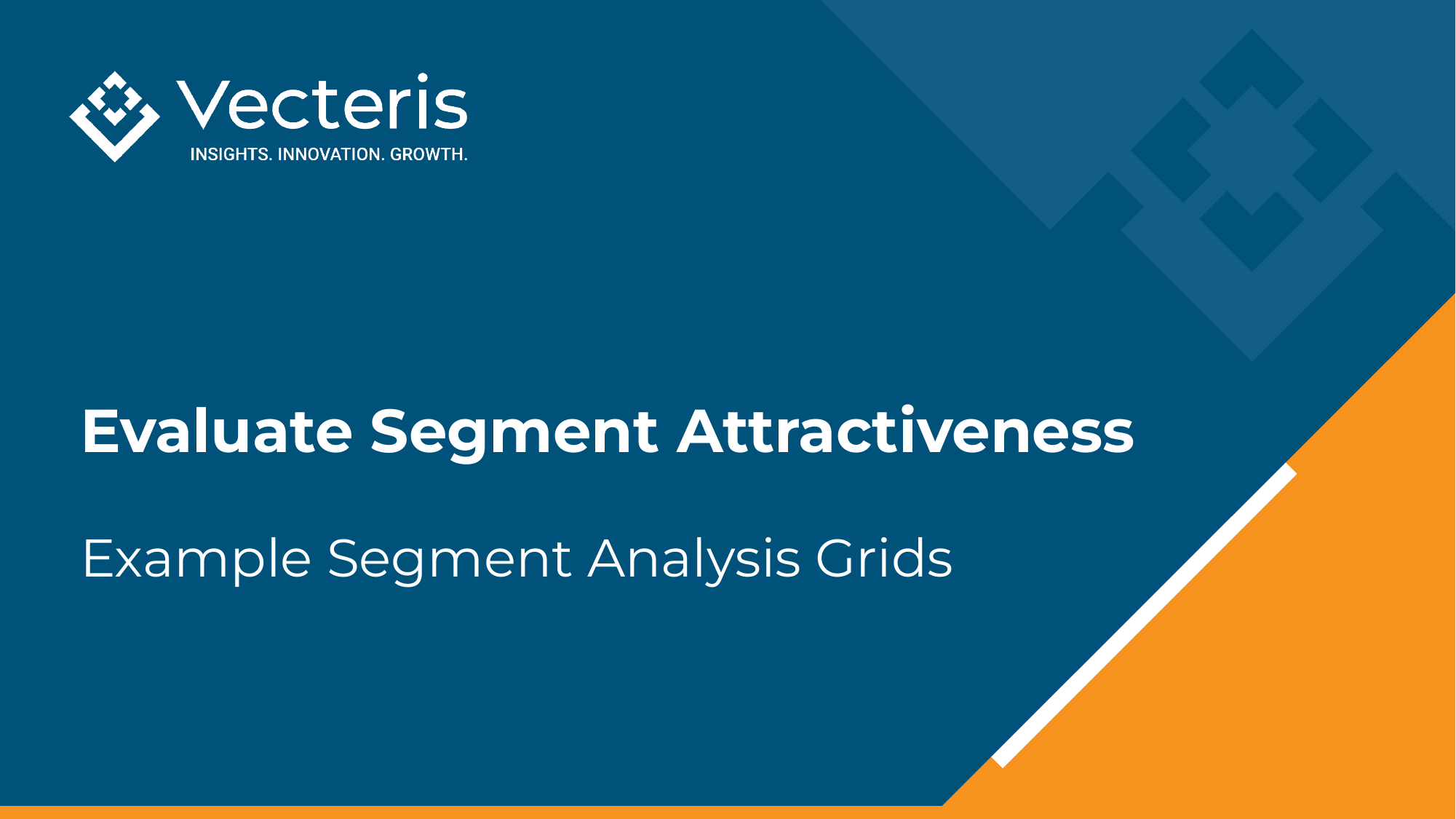

Evaluate Segment Attractiveness
Example Segment Analysis Grids